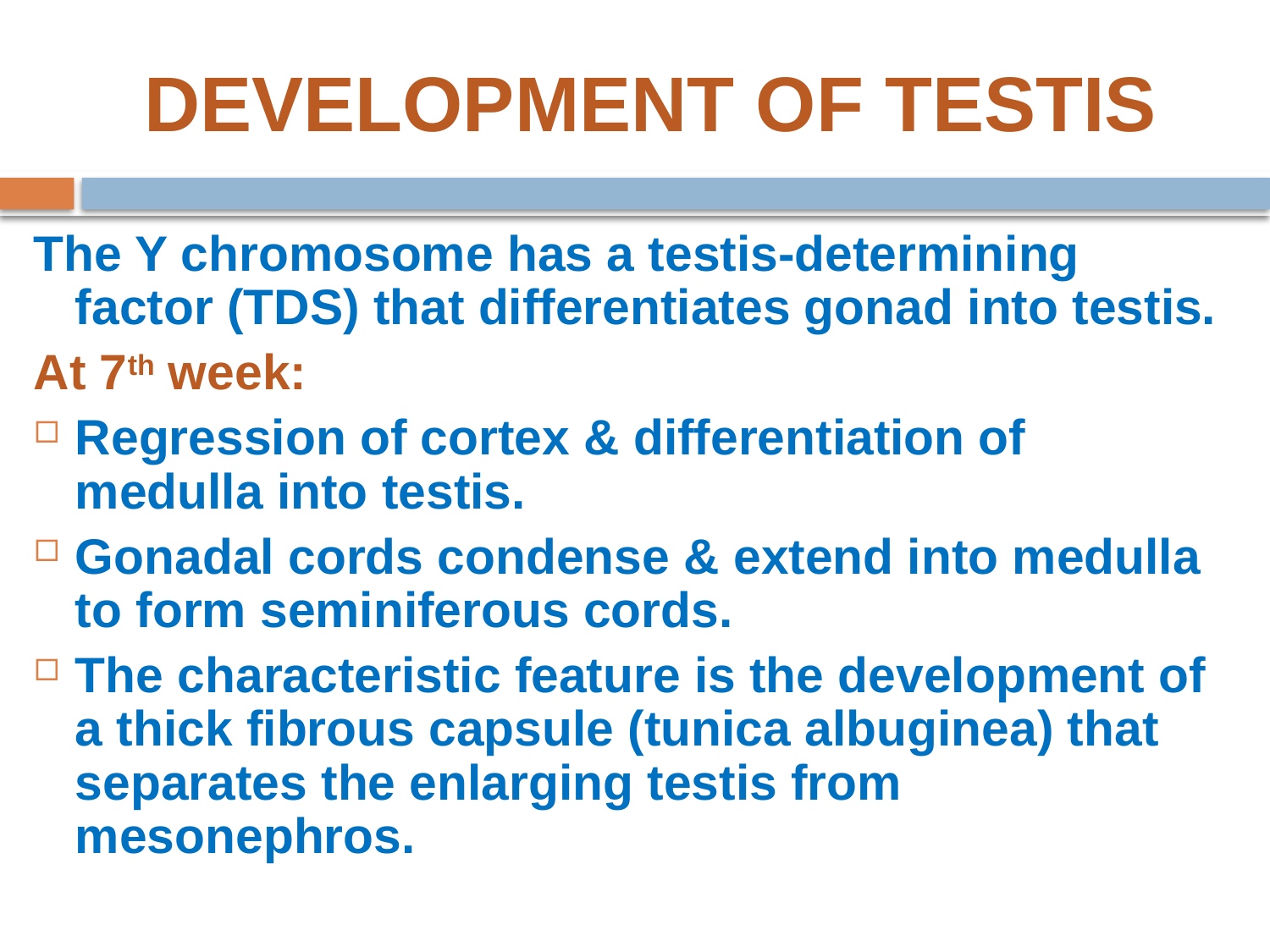

# DEVELOPMENT OF TESTIS
The Y chromosome has a testis-determining factor (TDS) that differentiates gonad into testis.
At 7th week:
Regression of cortex & differentiation of medulla into testis.
Gonadal cords condense & extend into medulla to form seminiferous cords.
The characteristic feature is the development of a thick fibrous capsule (tunica albuginea) that separates the enlarging testis from mesonephros.